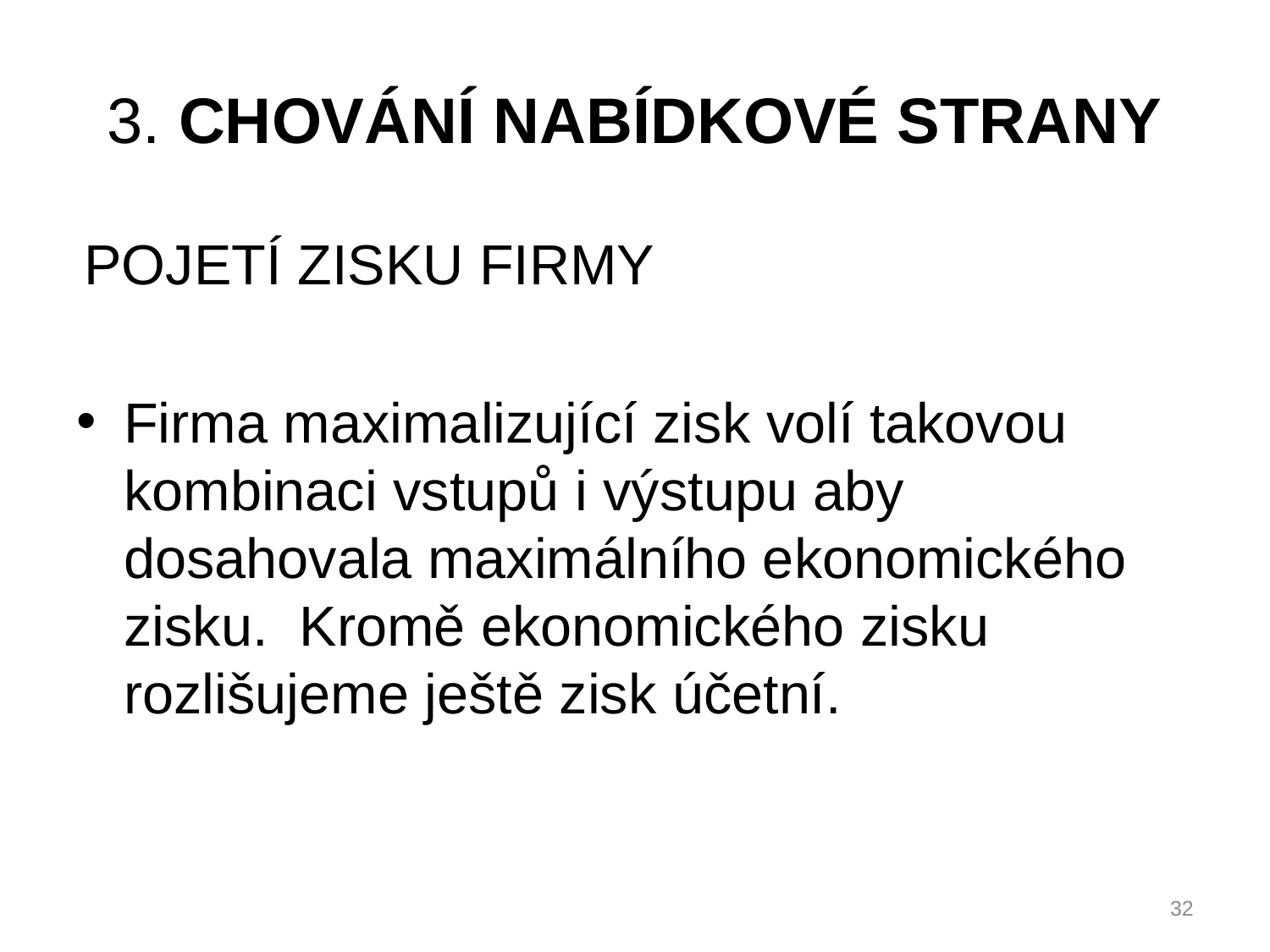

# 3. chování NABÍDKOVÉ strany
POJETÍ ZISKU FIRMY

Firma maximalizující zisk volí takovou kombinaci vstupů i výstupu aby dosahovala maximálního ekonomického zisku.  Kromě ekonomického zisku rozlišujeme ještě zisk účetní.
32